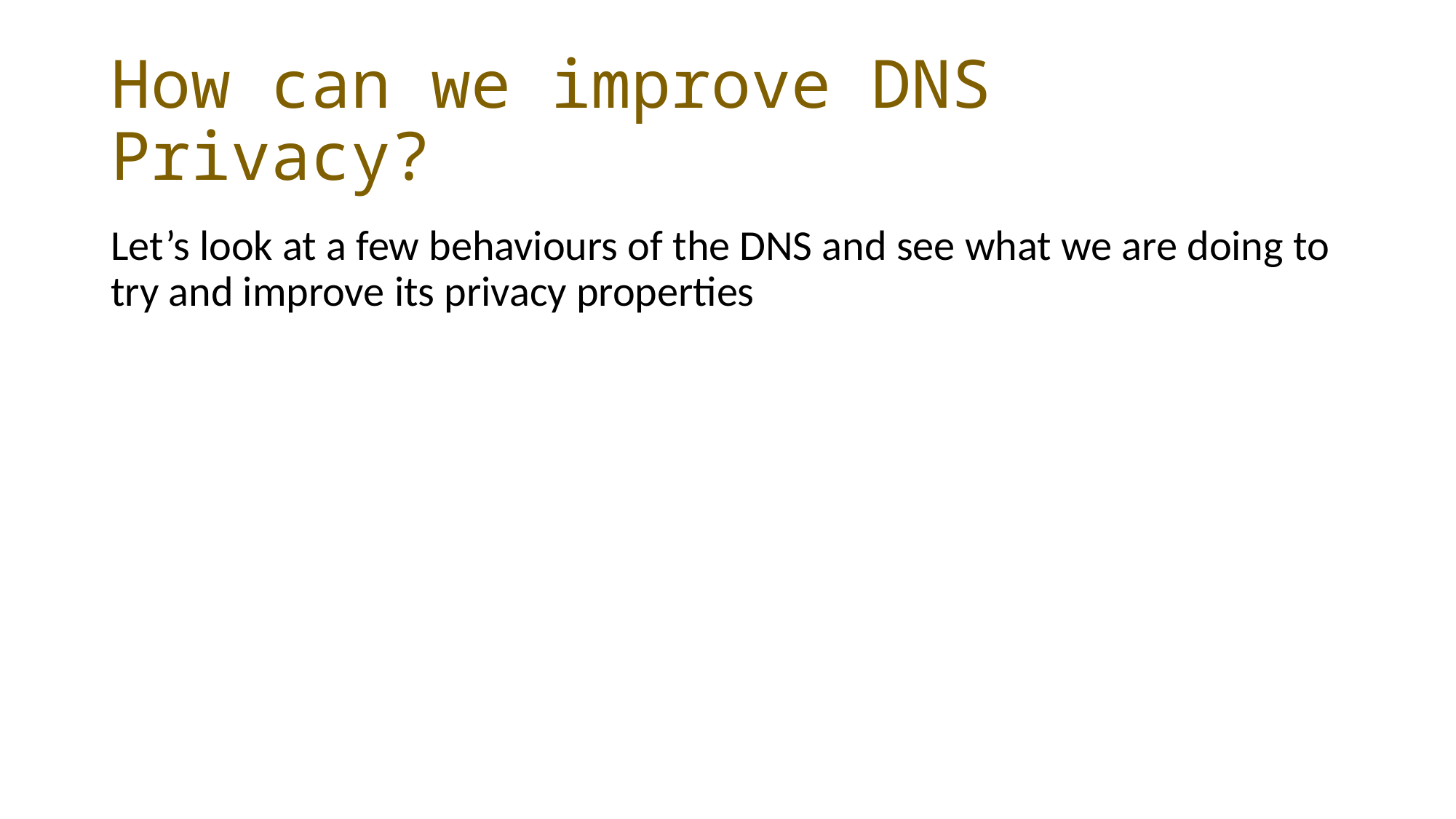

# How can we improve DNS Privacy?
Let’s look at a few behaviours of the DNS and see what we are doing to try and improve its privacy properties